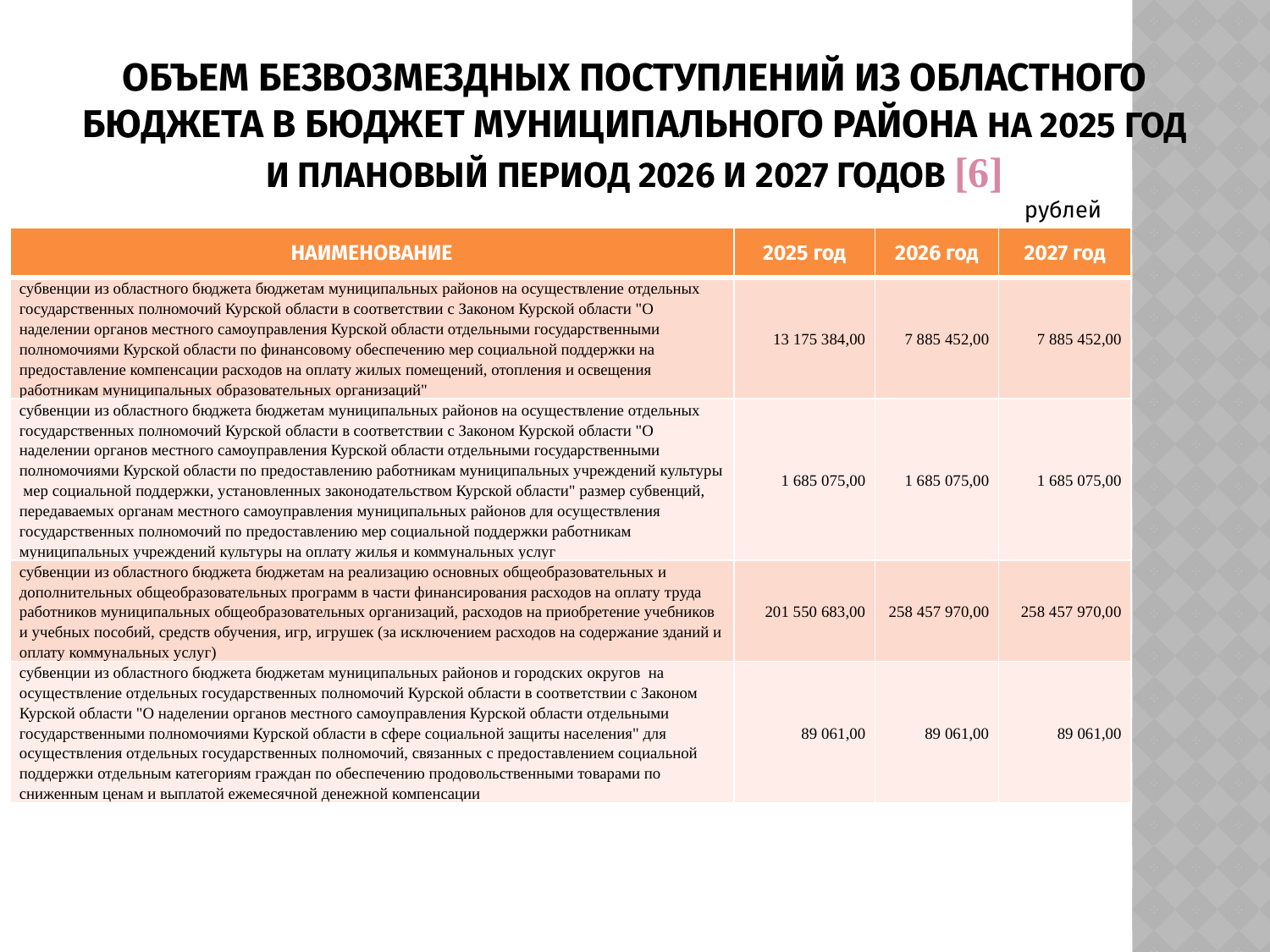

# ОБЪЕМ БЕЗВОЗМЕЗДНЫХ ПОСТУПЛЕНИЙ ИЗ ОБЛАСТНОГО БЮДЖЕТА В БЮДЖЕТ МУНИЦИПАЛЬНОГО РАЙОНА НА 2025 ГОД И ПЛАНОВЫЙ ПЕРИОД 2026 И 2027 ГОДОВ [6]
рублей
| НАИМЕНОВАНИЕ | 2025 год | 2026 год | 2027 год |
| --- | --- | --- | --- |
| субвенции из областного бюджета бюджетам муниципальных районов на осуществление отдельных государственных полномочий Курской области в соответствии с Законом Курской области "О наделении органов местного самоуправления Курской области отдельными государственными полномочиями Курской области по финансовому обеспечению мер социальной поддержки на предоставление компенсации расходов на оплату жилых помещений, отопления и освещения работникам муниципальных образовательных организаций" | 13 175 384,00 | 7 885 452,00 | 7 885 452,00 |
| субвенции из областного бюджета бюджетам муниципальных районов на осуществление отдельных государственных полномочий Курской области в соответствии с Законом Курской области "О наделении органов местного самоуправления Курской области отдельными государственными полномочиями Курской области по предоставлению работникам муниципальных учреждений культуры мер социальной поддержки, установленных законодательством Курской области" размер субвенций, передаваемых органам местного самоуправления муниципальных районов для осуществления государственных полномочий по предоставлению мер социальной поддержки работникам муниципальных учреждений культуры на оплату жилья и коммунальных услуг | 1 685 075,00 | 1 685 075,00 | 1 685 075,00 |
| субвенции из областного бюджета бюджетам на реализацию основных общеобразовательных и дополнительных общеобразовательных программ в части финансирования расходов на оплату труда работников муниципальных общеобразовательных организаций, расходов на приобретение учебников и учебных пособий, средств обучения, игр, игрушек (за исключением расходов на содержание зданий и оплату коммунальных услуг) | 201 550 683,00 | 258 457 970,00 | 258 457 970,00 |
| субвенции из областного бюджета бюджетам муниципальных районов и городских округов на осуществление отдельных государственных полномочий Курской области в соответствии с Законом Курской области "О наделении органов местного самоуправления Курской области отдельными государственными полномочиями Курской области в сфере социальной защиты населения" для осуществления отдельных государственных полномочий, связанных с предоставлением социальной поддержки отдельным категориям граждан по обеспечению продовольственными товарами по сниженным ценам и выплатой ежемесячной денежной компенсации | 89 061,00 | 89 061,00 | 89 061,00 |